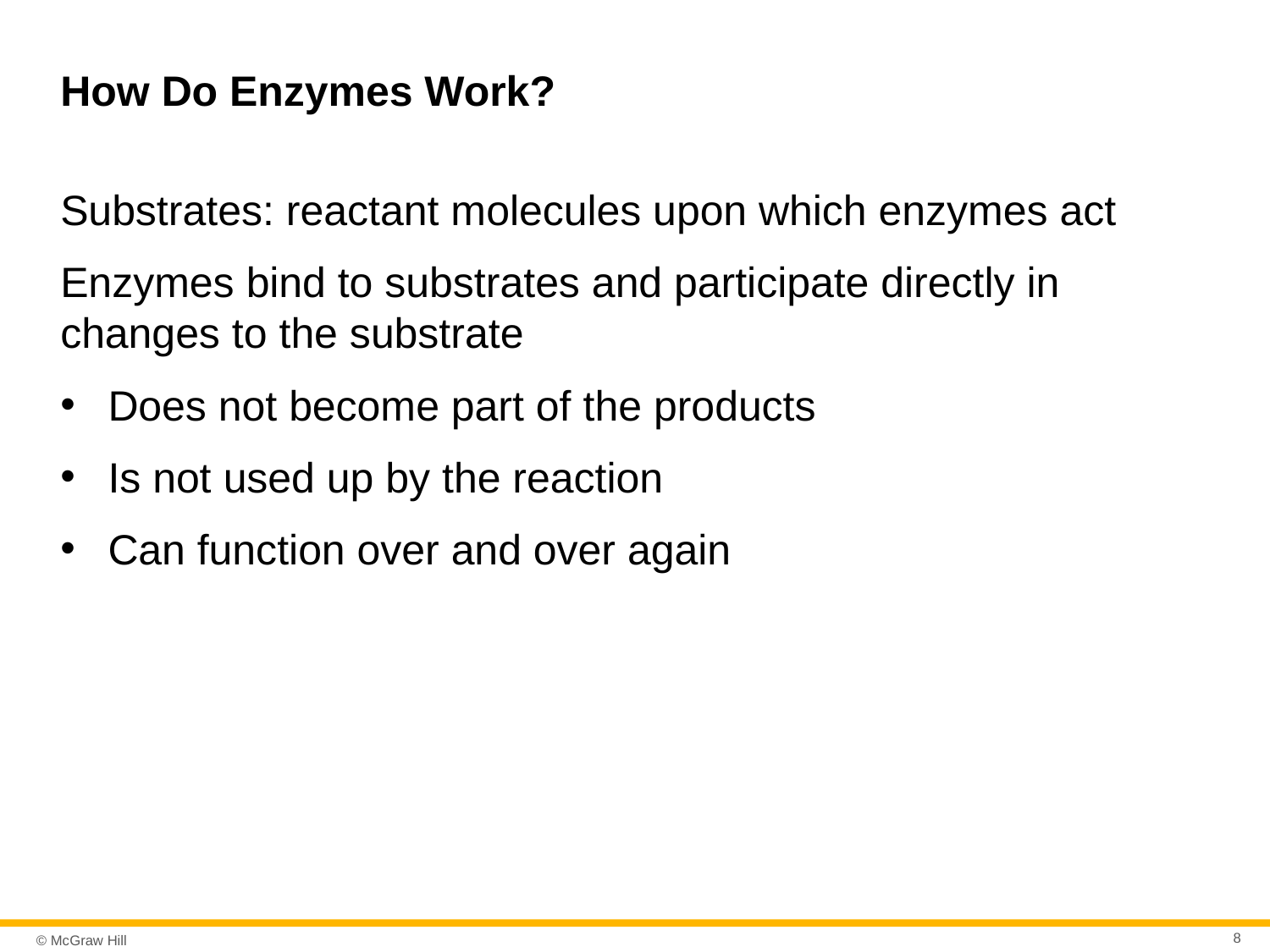

# How Do Enzymes Work?
Substrates: reactant molecules upon which enzymes act
Enzymes bind to substrates and participate directly in changes to the substrate
Does not become part of the products
Is not used up by the reaction
Can function over and over again